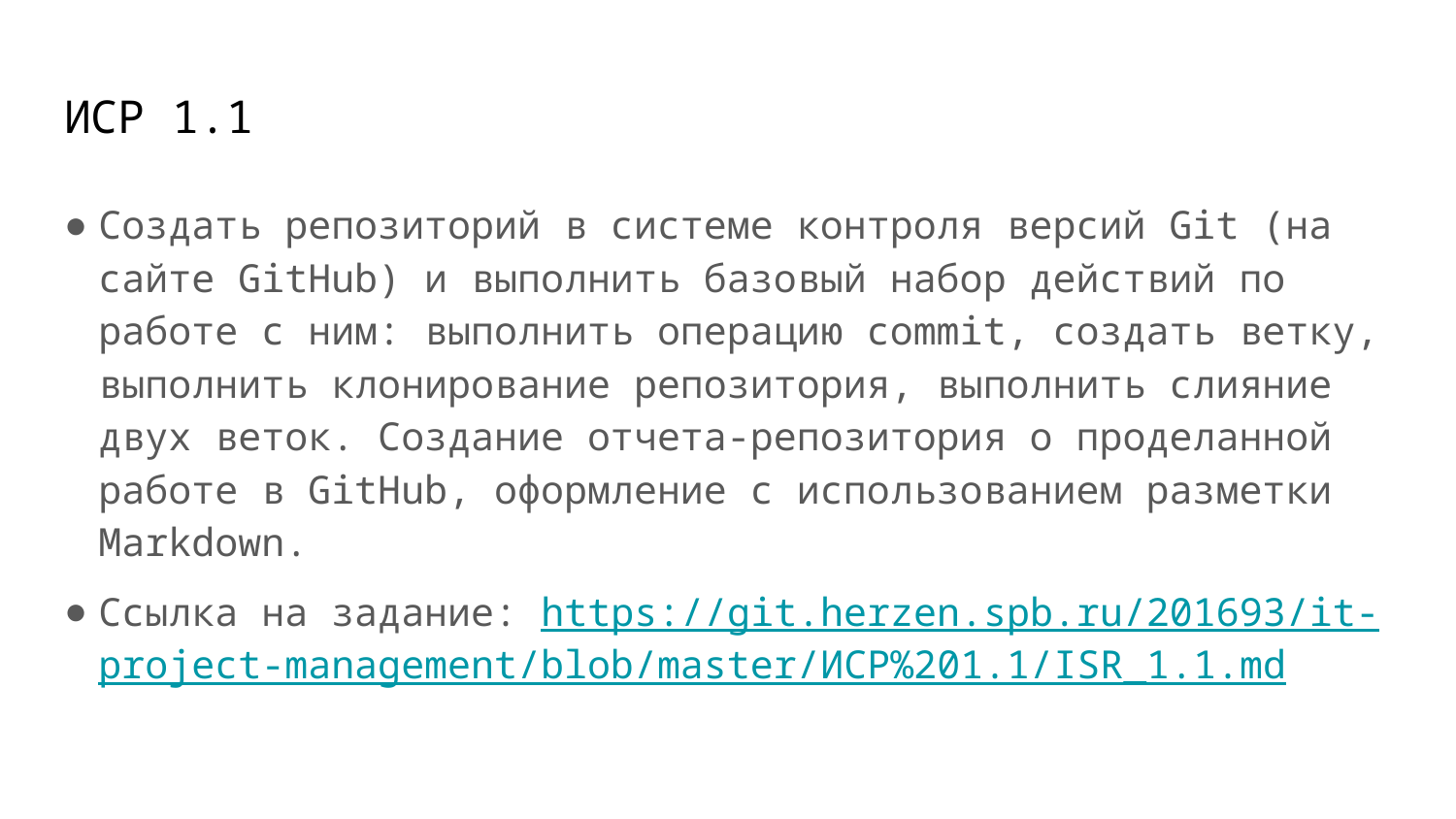

# ИСР 1.1
Создать репозиторий в системе контроля версий Git (на сайте GitHub) и выполнить базовый набор действий по работе с ним: выполнить операцию commit, создать ветку, выполнить клонирование репозитория, выполнить слияние двух веток. Создание отчета-репозитория о проделанной работе в GitHub, оформление с использованием разметки Markdown.
Ссылка на задание: https://git.herzen.spb.ru/201693/it-project-management/blob/master/ИСР%201.1/ISR_1.1.md